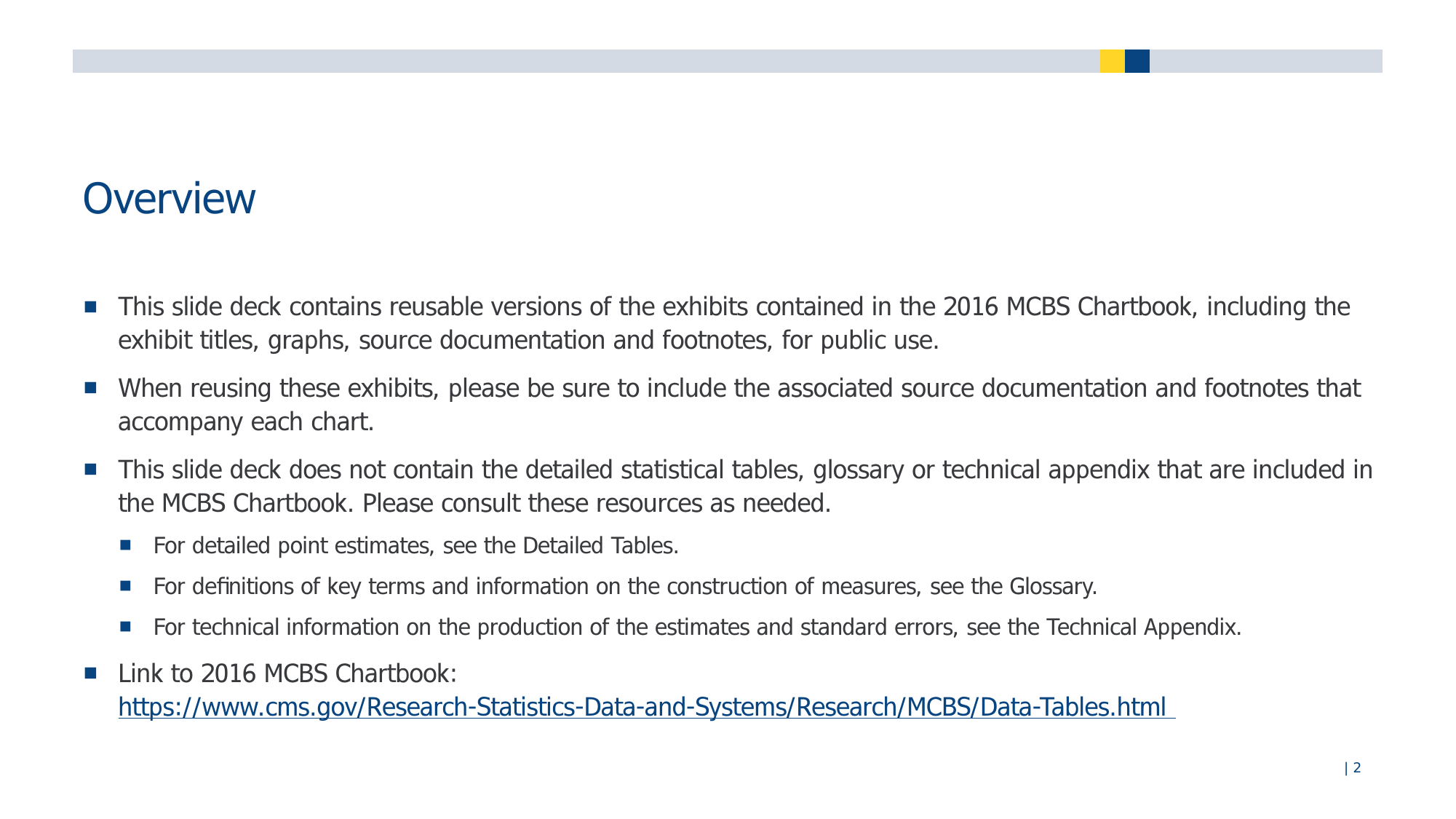

# Overview
This slide deck contains reusable versions of the exhibits contained in the 2016 MCBS Chartbook, including the exhibit titles, graphs, source documentation and footnotes, for public use.
When reusing these exhibits, please be sure to include the associated source documentation and footnotes that accompany each chart.
This slide deck does not contain the detailed statistical tables, glossary or technical appendix that are included in the MCBS Chartbook. Please consult these resources as needed.
For detailed point estimates, see the Detailed Tables.
For definitions of key terms and information on the construction of measures, see the Glossary.
For technical information on the production of the estimates and standard errors, see the Technical Appendix.
Link to 2016 MCBS Chartbook: https://www.cms.gov/Research-Statistics-Data-and-Systems/Research/MCBS/Data-Tables.html